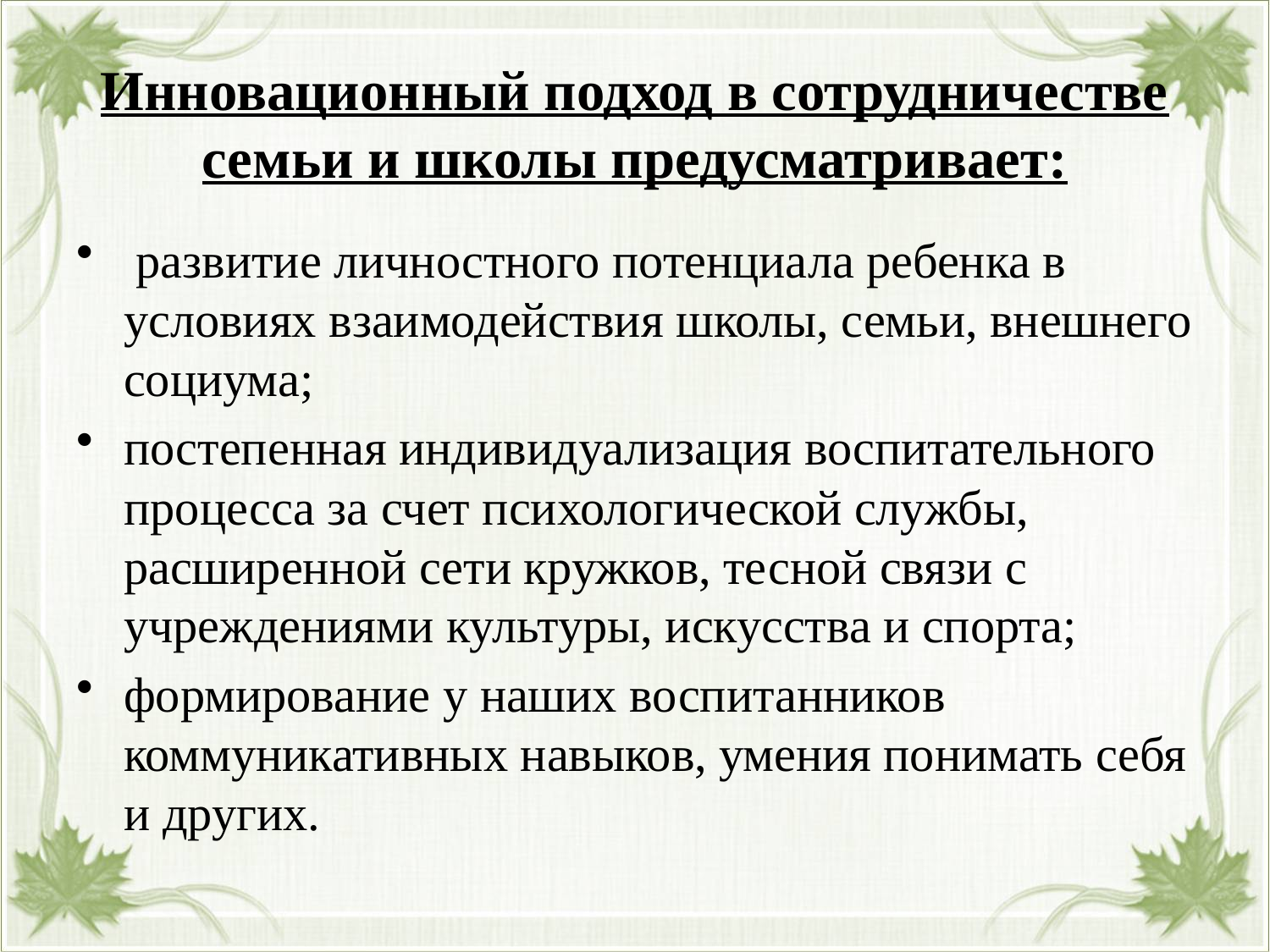

# Инновационный подход в сотрудничестве семьи и школы предусматривает:
 развитие личностного потенциала ребенка в условиях взаимодействия школы, семьи, внешнего социума;
постепенная индивидуализация воспитательного процесса за счет психологической службы, расширенной сети кружков, тесной связи с учреждениями культуры, искусства и спорта;
формирование у наших воспитанников коммуникативных навыков, умения понимать себя и других.